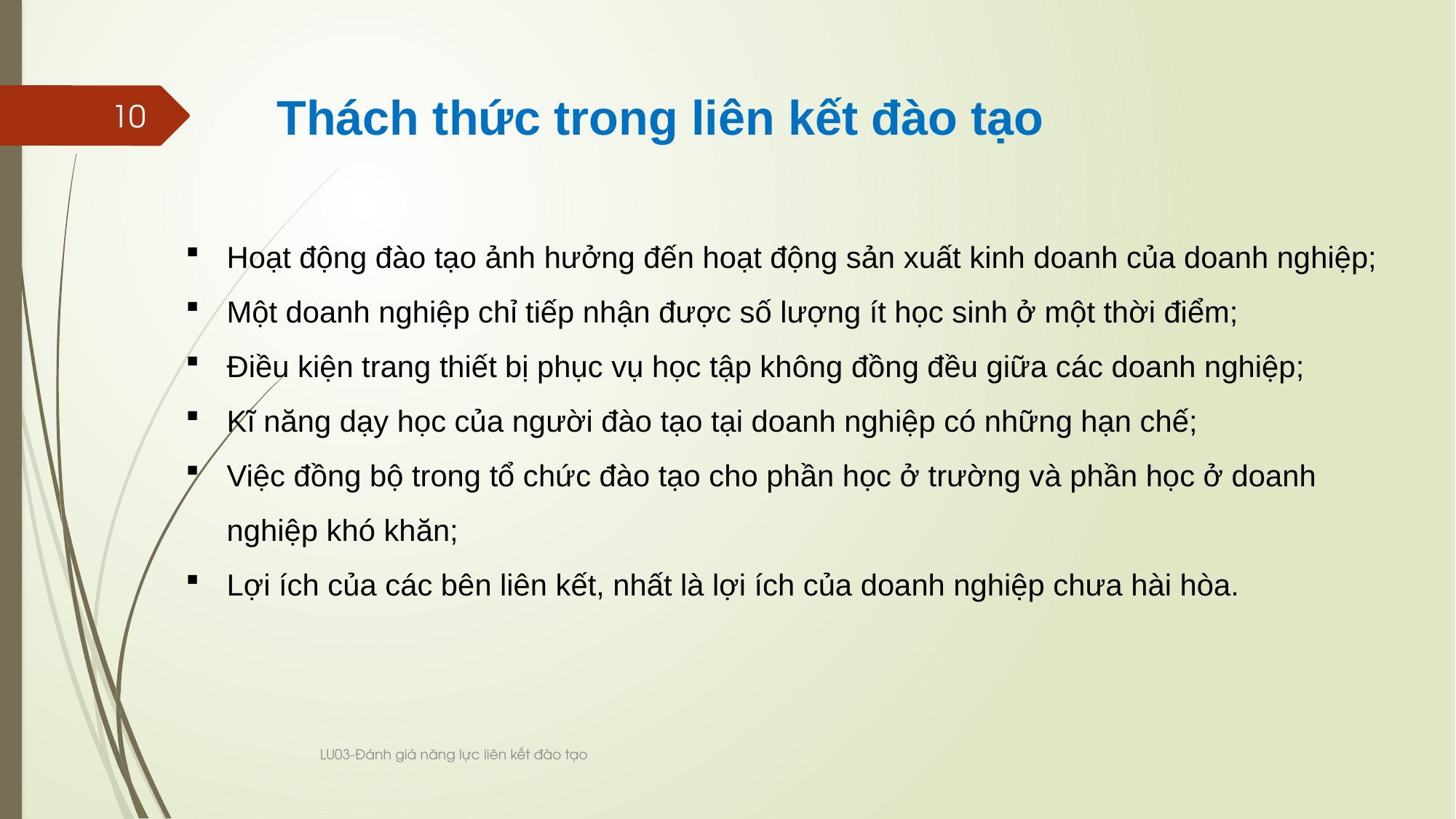

Thách thức trong liên kết đào tạo
10
Hoạt động đào tạo ảnh hưởng đến hoạt động sản xuất kinh doanh của doanh nghiệp;
Một doanh nghiệp chỉ tiếp nhận được số lượng ít học sinh ở một thời điểm;
Điều kiện trang thiết bị phục vụ học tập không đồng đều giữa các doanh nghiệp;
Kĩ năng dạy học của người đào tạo tại doanh nghiệp có những hạn chế;
Việc đồng bộ trong tổ chức đào tạo cho phần học ở trường và phần học ở doanh nghiệp khó khăn;
Lợi ích của các bên liên kết, nhất là lợi ích của doanh nghiệp chưa hài hòa.
LU03-Đánh giá năng lực liên kết đào tạo